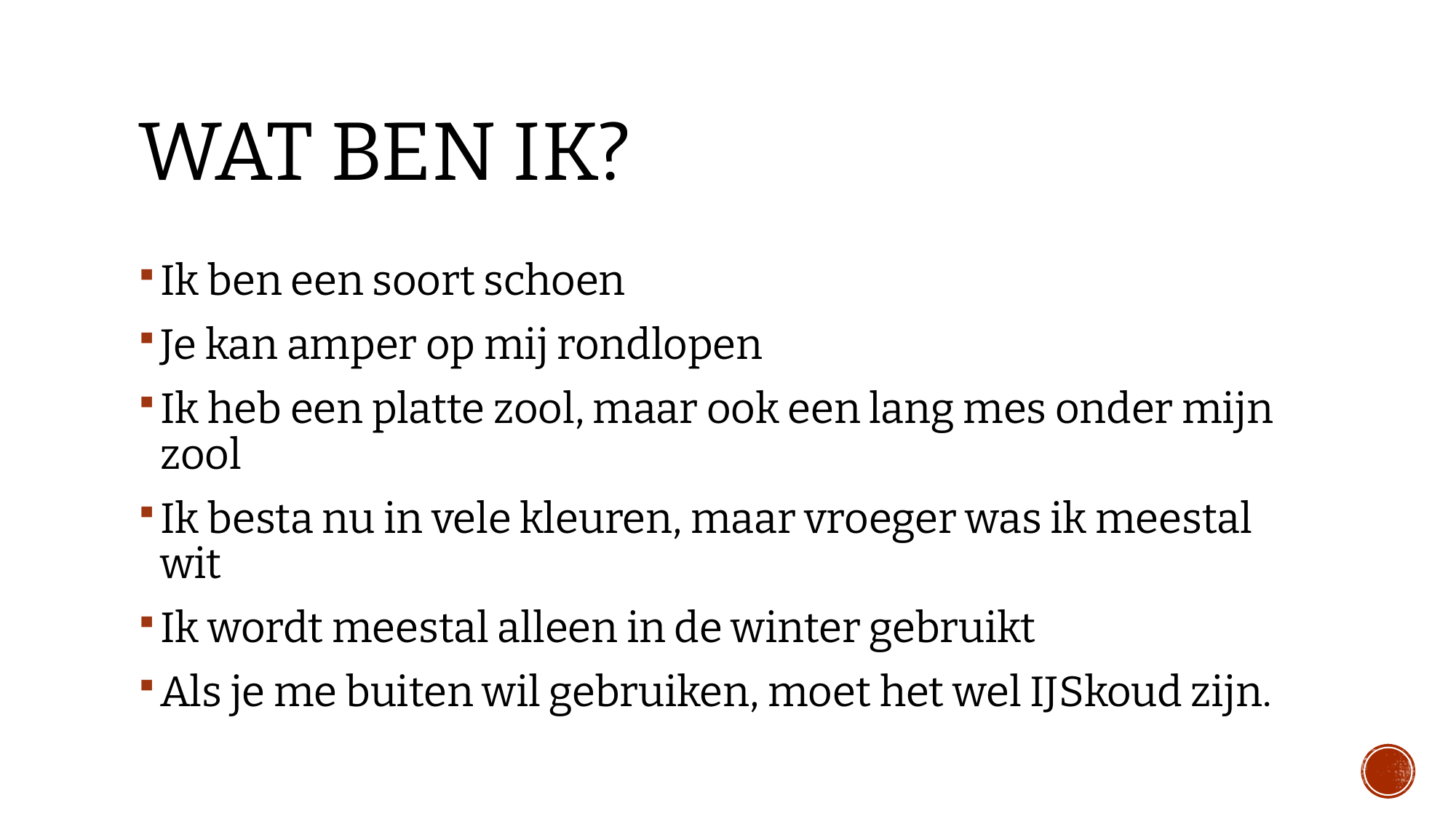

# Wat ben ik?
Ik ben een soort schoen
Je kan amper op mij rondlopen
Ik heb een platte zool, maar ook een lang mes onder mijn zool
Ik besta nu in vele kleuren, maar vroeger was ik meestal wit
Ik wordt meestal alleen in de winter gebruikt
Als je me buiten wil gebruiken, moet het wel IJSkoud zijn.